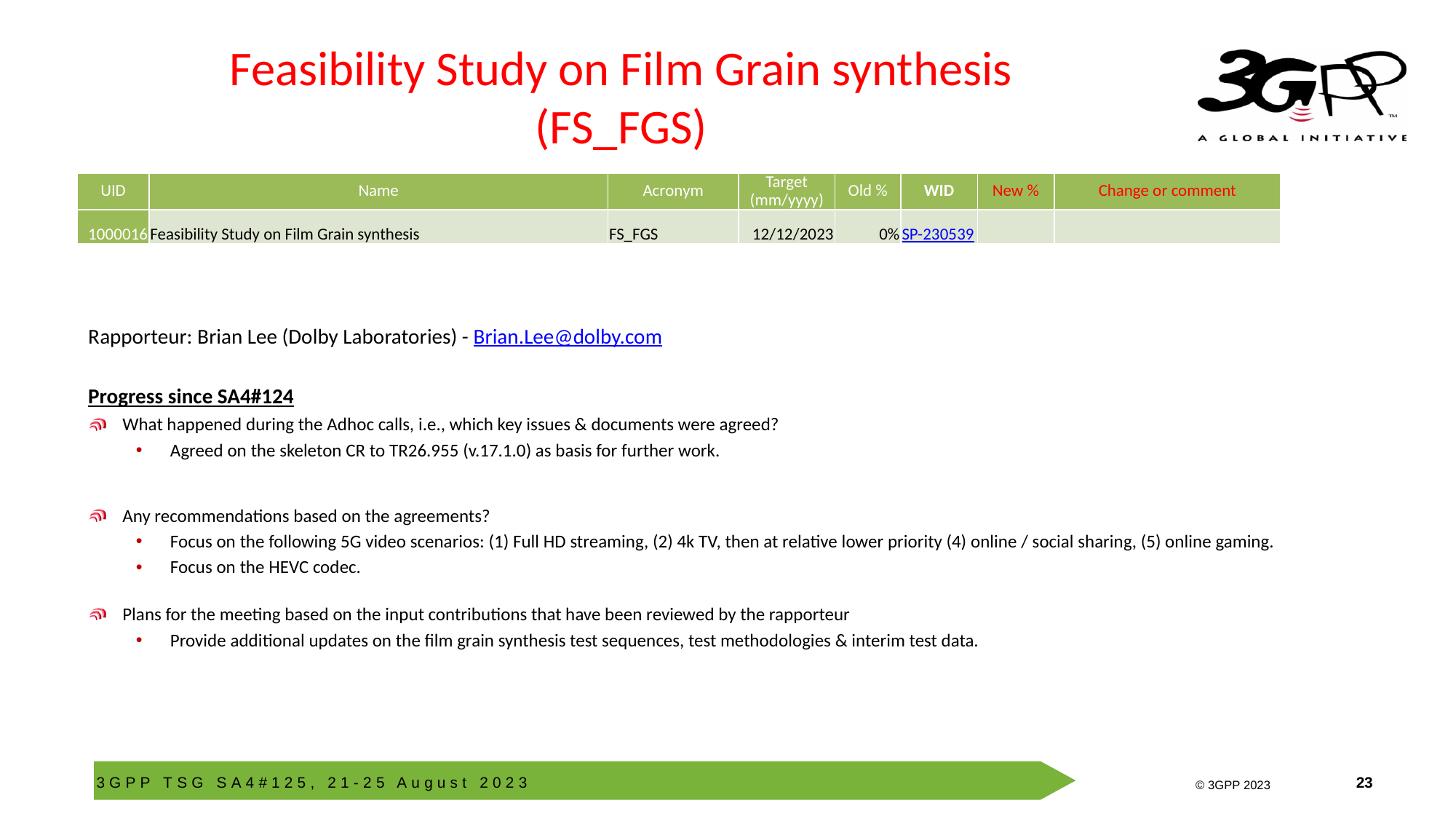

# Feasibility Study on Film Grain synthesis (FS_FGS)
| UID | Name | Acronym | Target (mm/yyyy) | Old % | WID | New % | Change or comment |
| --- | --- | --- | --- | --- | --- | --- | --- |
| 1000016 | Feasibility Study on Film Grain synthesis | FS\_FGS | 12/12/2023 | 0% | SP-230539 |  |  |
Rapporteur: Brian Lee (Dolby Laboratories) - Brian.Lee@dolby.com

Progress since SA4#124
What happened during the Adhoc calls, i.e., which key issues & documents were agreed?
Agreed on the skeleton CR to TR26.955 (v.17.1.0) as basis for further work.

Any recommendations based on the agreements?
Focus on the following 5G video scenarios: (1) Full HD streaming, (2) 4k TV, then at relative lower priority (4) online / social sharing, (5) online gaming.
Focus on the HEVC codec.

Plans for the meeting based on the input contributions that have been reviewed by the rapporteur
Provide additional updates on the film grain synthesis test sequences, test methodologies & interim test data.